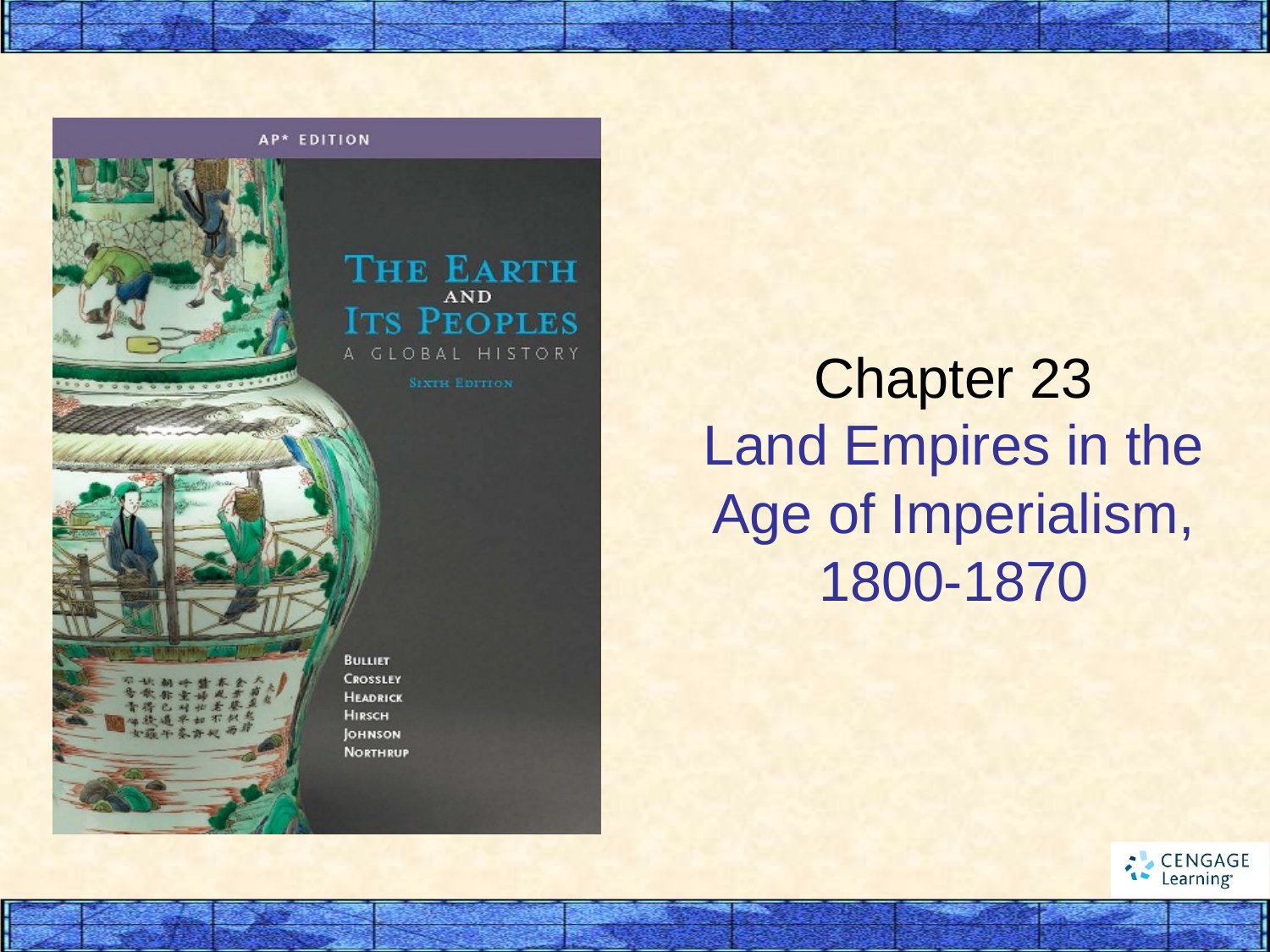

# Chapter 23 Land Empires in the Age of Imperialism, 1800-1870